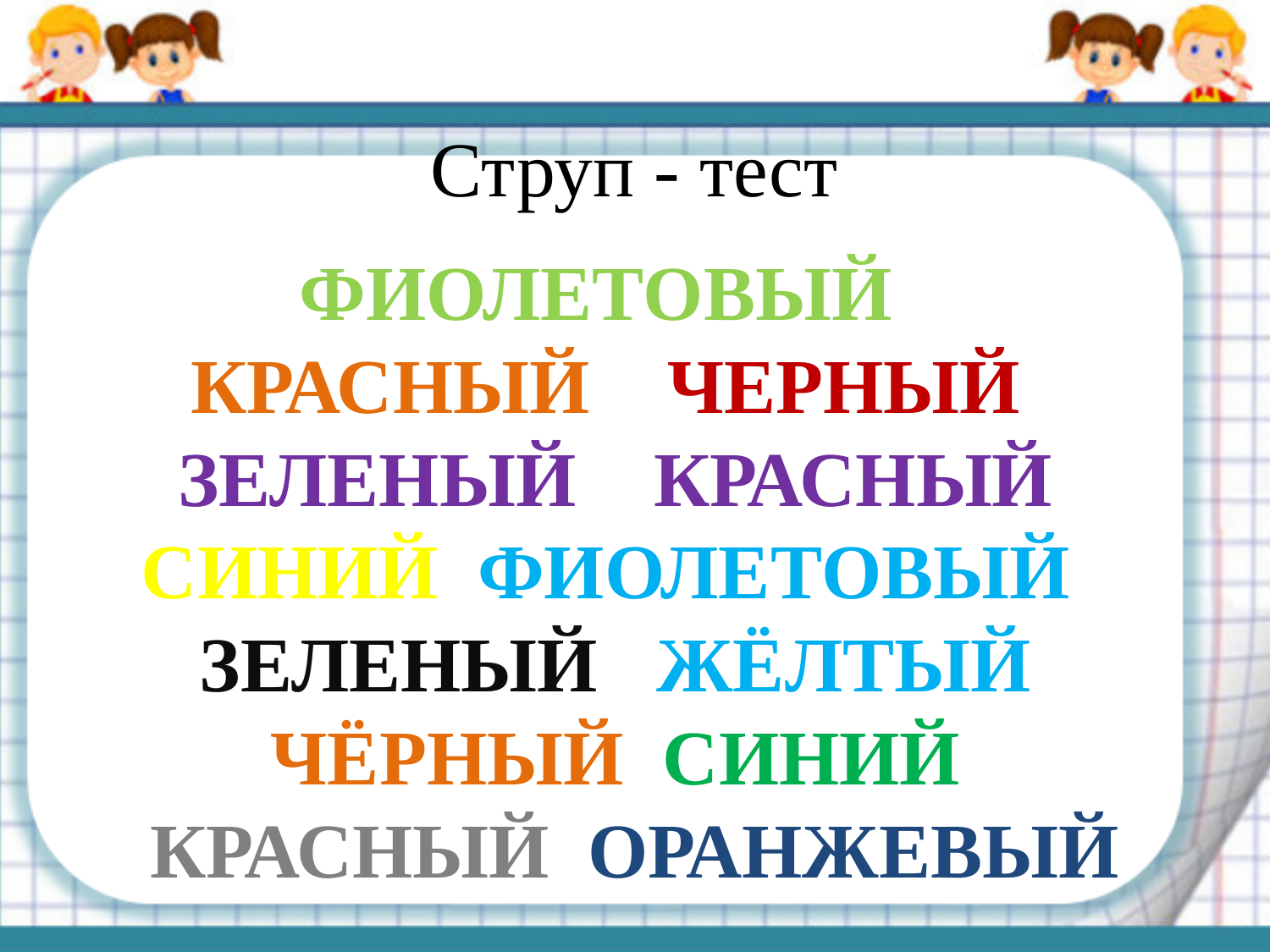

# Струп - тест
ФИОЛЕТОВЫЙ     КРАСНЫЙ    ЧЕРНЫЙ    ЗЕЛЕНЫЙ    КРАСНЫЙ   СИНИЙ  ФИОЛЕТОВЫЙ    ЗЕЛЕНЫЙ   ЖЁЛТЫЙ   ЧЁРНЫЙ  СИНИЙ   КРАСНЫЙ  ОРАНЖЕВЫЙ